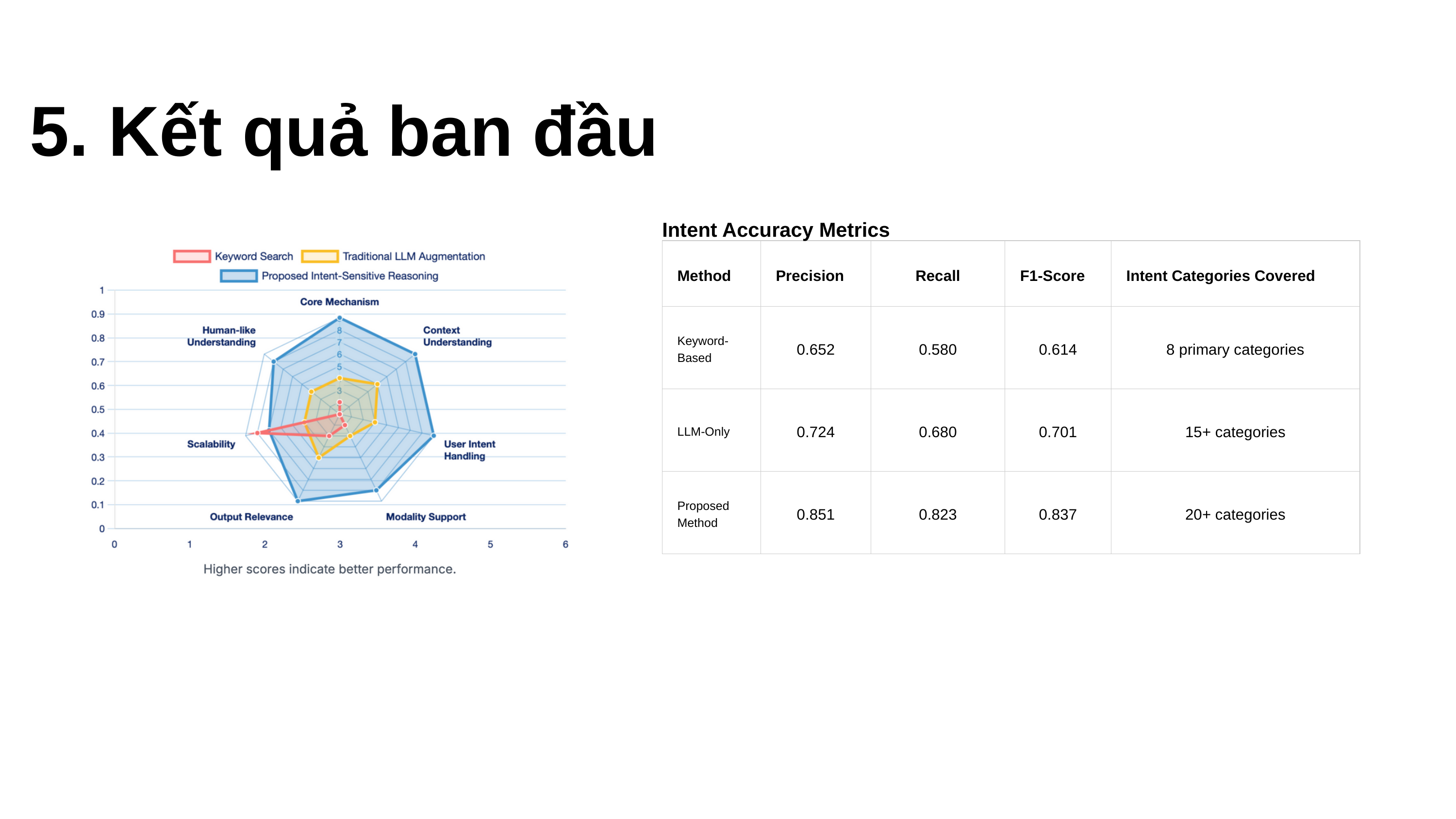

5. Kết quả ban đầu
Intent Accuracy Metrics

| Method | Precision | Recall | F1-Score | Intent Categories Covered |
| --- | --- | --- | --- | --- |
| Keyword-Based | 0.652 | 0.580 | 0.614 | 8 primary categories |
| LLM-Only | 0.724 | 0.680 | 0.701 | 15+ categories |
| Proposed Method | 0.851 | 0.823 | 0.837 | 20+ categories |